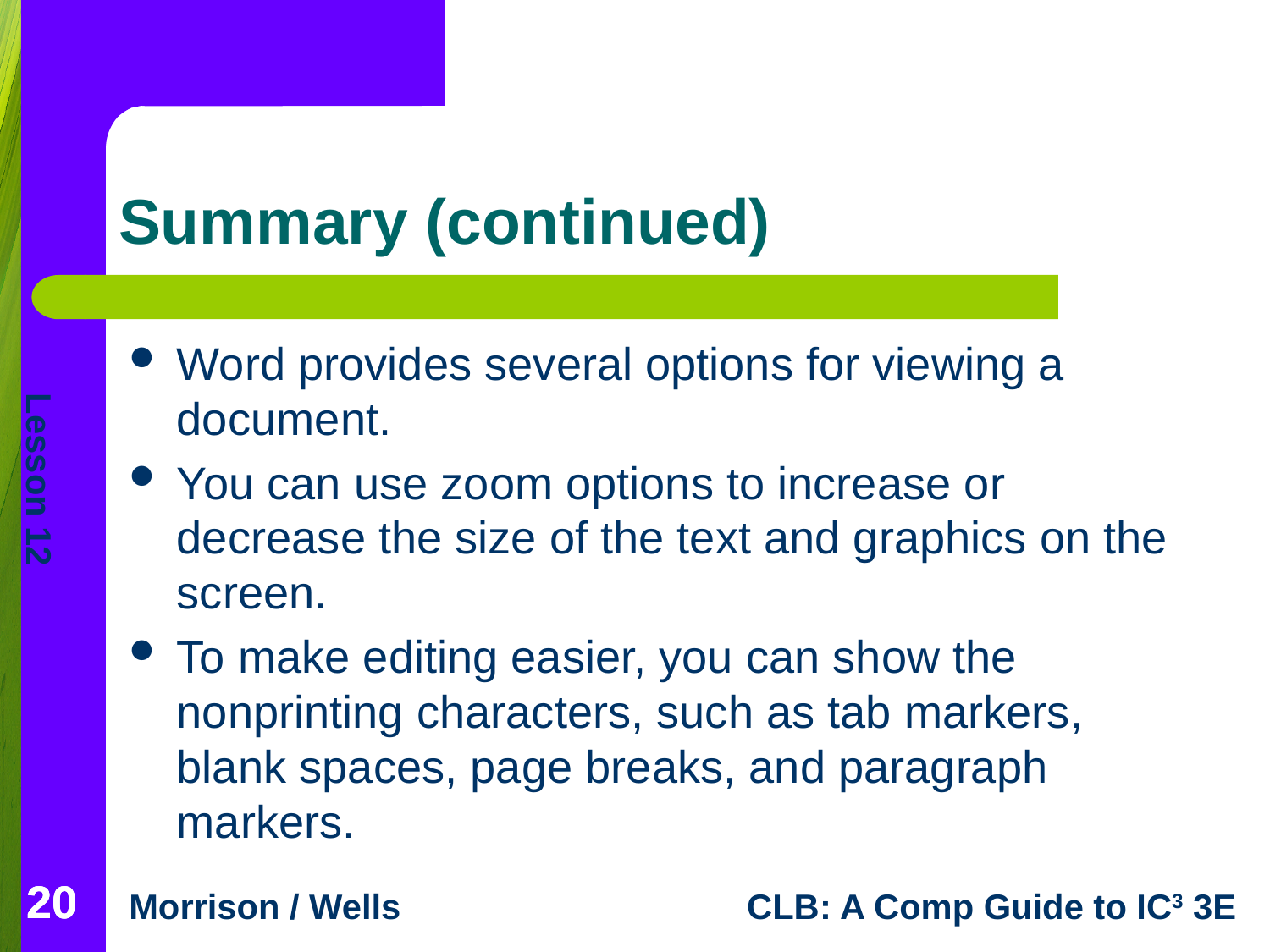

# Summary (continued)
Word provides several options for viewing a document.
You can use zoom options to increase or decrease the size of the text and graphics on the screen.
To make editing easier, you can show the nonprinting characters, such as tab markers, blank spaces, page breaks, and paragraph markers.
20
20
20